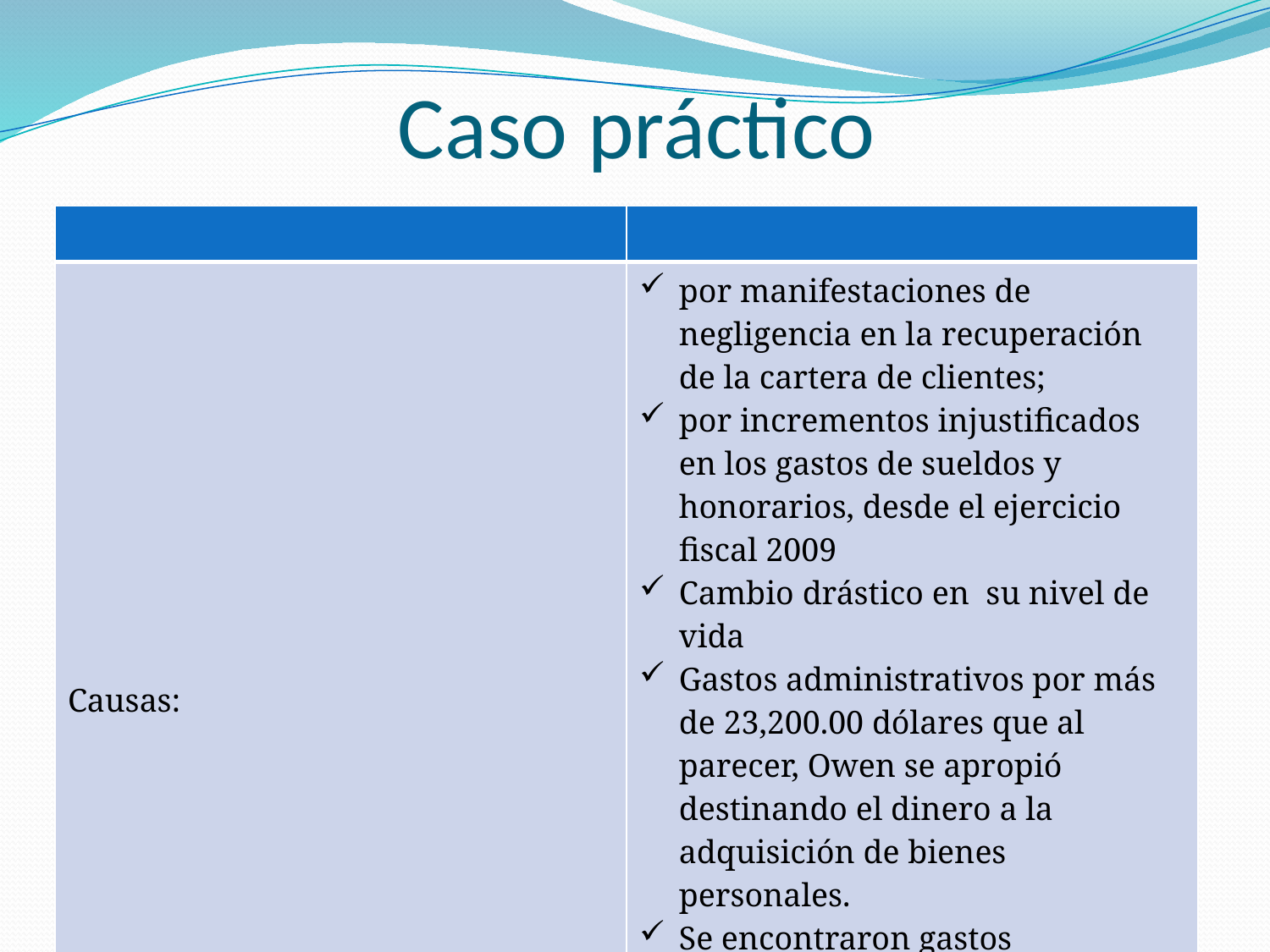

# Caso práctico
|  |  |
| --- | --- |
| Causas: | por manifestaciones de negligencia en la recuperación de la cartera de clientes; por incrementos injustificados en los gastos de sueldos y honorarios, desde el ejercicio fiscal 2009 Cambio drástico en su nivel de vida Gastos administrativos por más de 23,200.00 dólares que al parecer, Owen se apropió destinando el dinero a la adquisición de bienes personales. Se encontraron gastos duplicados de proveedores y acreedores de servicios básicos como internet, cable, línea móvil, seguridad privada, entre otros |